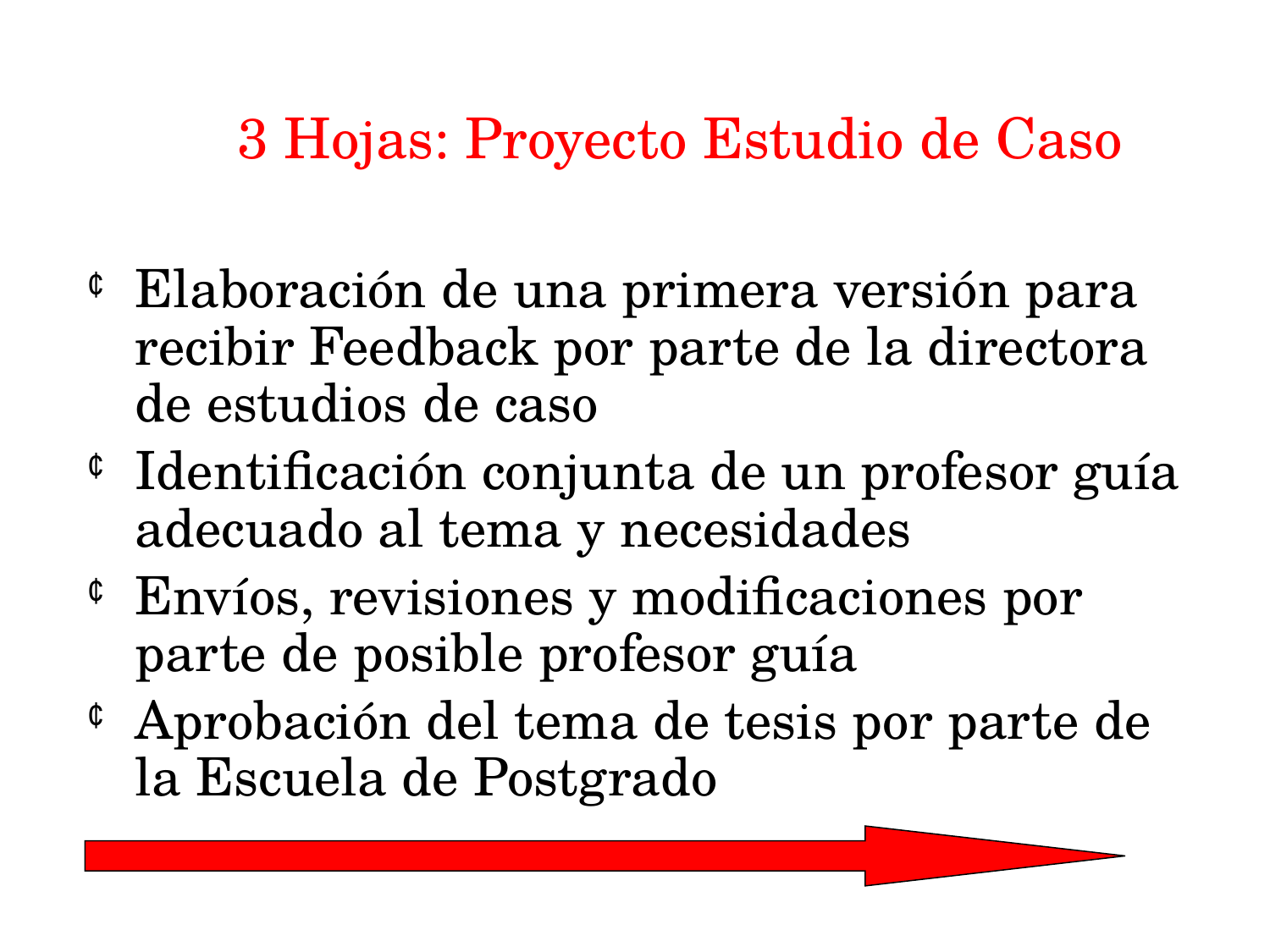

3 Hojas: Proyecto Estudio de Caso
Elaboración de una primera versión para recibir Feedback por parte de la directora de estudios de caso
Identificación conjunta de un profesor guía adecuado al tema y necesidades
Envíos, revisiones y modificaciones por parte de posible profesor guía
Aprobación del tema de tesis por parte de la Escuela de Postgrado